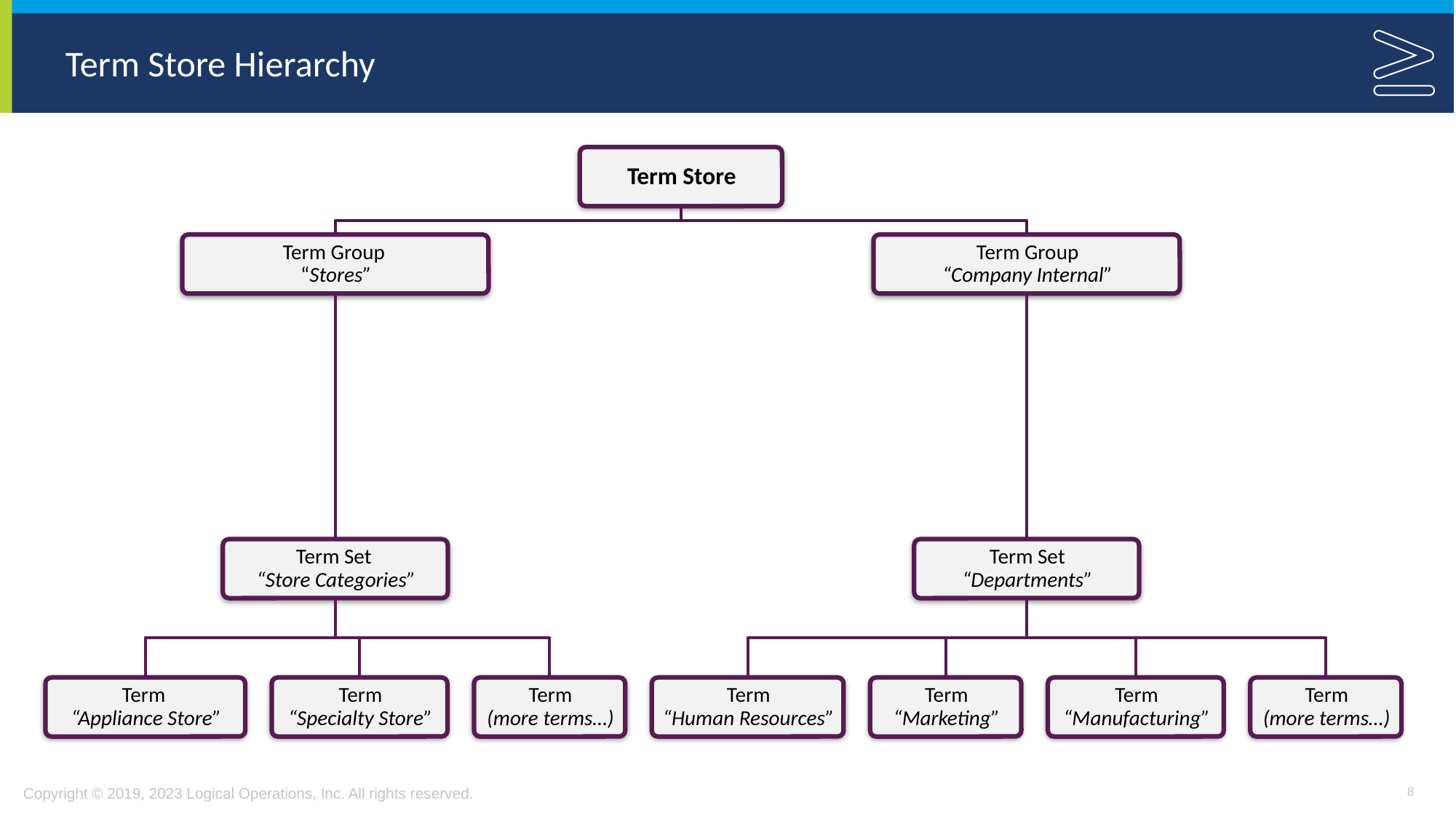

# Term Store Hierarchy
Term Store
Term Group
“Stores”
Term Set
“Store Categories”
Term
“Appliance Store”
Term
“Specialty Store”
Term
(more terms…)
Term Group
“Company Internal”
Term Set
“Departments”
Term
“Human Resources”
Term
“Marketing”
Term “Manufacturing”
Term
(more terms…)
8